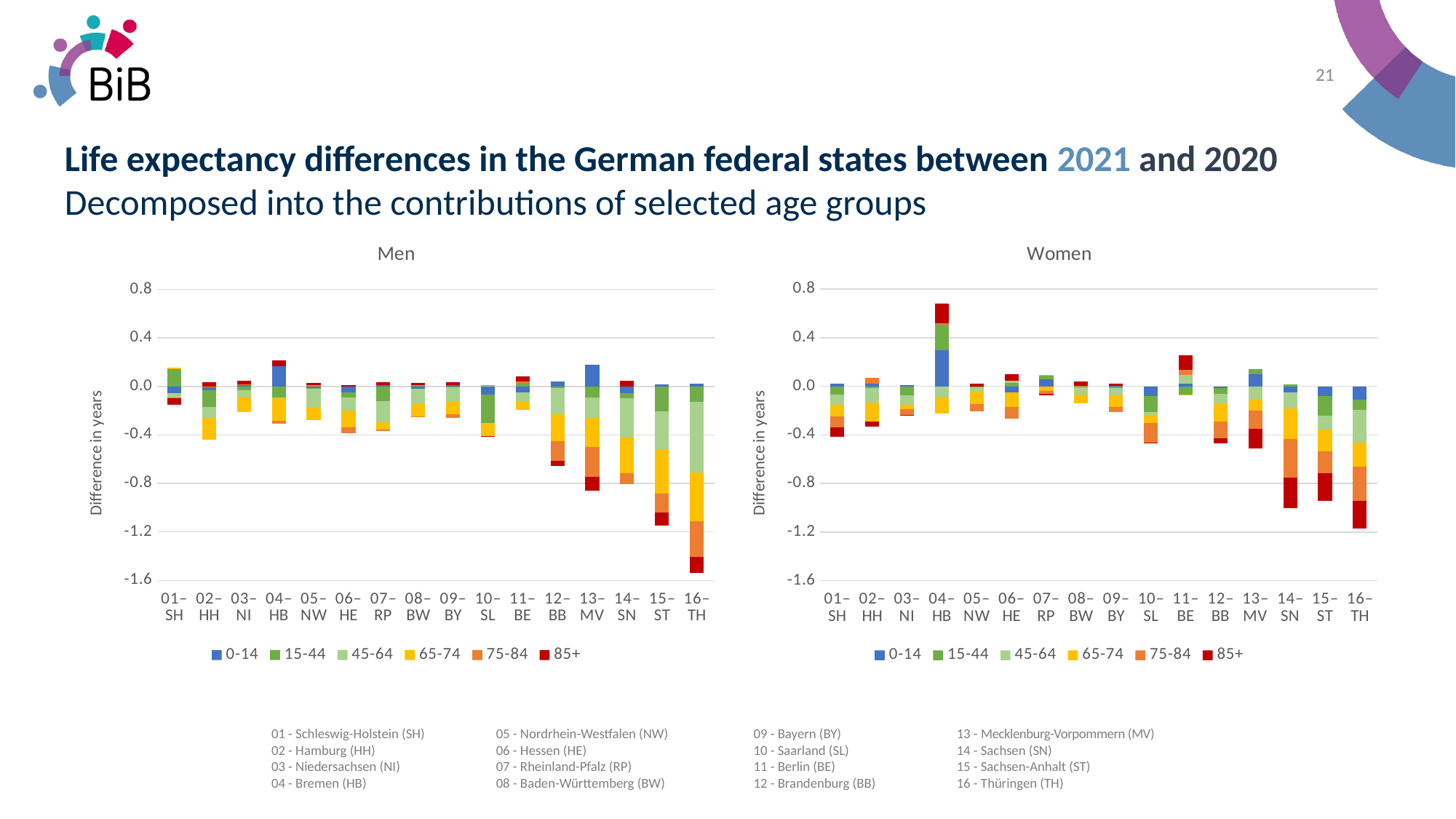

21
# Life expectancy differences in the German federal states between 2021 and 2020 Decomposed into the contributions of selected age groups

### Chart: Women

| Category | 0-14 | 15-44 | 45-64 | 65-74 | 75-84 | 85+ |
|---|---|---|---|---|---|---|
| 01–SH | 0.020466095071327534 | -0.06631112305869638 | -0.0868963511472175 | -0.0935359261855097 | -0.09113343756119012 | -0.0756144631128635 |
| 02–HH | 0.02279602389857166 | -0.011645595997435903 | -0.12060130591635239 | -0.1579420117859129 | 0.0471854486307066 | -0.039865148482398624 |
| 03–NI | 0.012630238655972882 | -0.07382373532342257 | -0.0764527464651579 | -0.0358938943547073 | -0.048124930639033905 | -0.000671183995187616 |
| 04–HB | 0.29757398912904154 | 0.2115790088840796 | -0.0931739940458553 | -0.1271362057143786 | 0.009064423645654102 | 0.1631292413582912 |
| 05–NW | -0.00454721371959718 | -0.003355422505336438 | -0.03374026929569141 | -0.1020510013807084 | -0.06091270742333424 | 0.020810043600029308 |
| 06–HE | -0.04763624881125844 | 0.026227081524190492 | 0.018156005696340575 | -0.12245763124394671 | -0.0939203236197627 | 0.055780329643980116 |
| 07–RP | 0.05960829761296789 | 0.0296233600394942 | 0.0056754113875143695 | -0.039728868810612994 | -0.0218295203703889 | -0.011218061568115447 |
| 08–BW | 0.0030510820962916753 | -0.00813085516312386 | -0.057562289254128984 | -0.0761300933105034 | 0.0017300747194255 | 0.037905272853478736 |
| 09–BY | 0.005211830837346541 | -0.013701245426886999 | -0.058211152439703526 | -0.1000486285788327 | -0.0398941512903903 | 0.016152915384090267 |
| 10–SL | -0.0789542714648663 | -0.13136383167279306 | -0.02369752024181792 | -0.064071192498858 | -0.1669946303437153 | -0.0017605031789641877 |
| 11–BE | 0.02129563859171671 | -0.0646602924781732 | 0.0738476869274506 | -0.0056400141252125995 | 0.03865320009170147 | 0.12472383642832334 |
| 12–BB | -0.01531239629868254 | -0.0490106698239714 | -0.0818908484443099 | -0.141838739062322 | -0.1396986153168882 | -0.041651294845955526 |
| 13–MV | 0.09946018443945095 | 0.04432205776252109 | -0.10403197123854821 | -0.0936413718665747 | -0.1526888151965693 | -0.1604049057135413 |
| 14–SN | -0.047032821956356954 | 0.015846213694089794 | -0.13363439772834337 | -0.24961205290553298 | -0.320190716061781 | -0.2500334123665052 |
| 15–ST | -0.07702605572900727 | -0.16412624099801573 | -0.11212019053665054 | -0.1842445659290633 | -0.1788153202629132 | -0.22425383101704485 |
| 16–TH | -0.10687065494089867 | -0.08679810737204016 | -0.2718611219843794 | -0.1984507861217181 | -0.276090033024488 | -0.2289406234974365 |

### Chart: Men

| Category | 0-14 | 15-44 | 45-64 | 65-74 | 75-84 | 85+ |
|---|---|---|---|---|---|---|
| 01–SH | -0.0525112261316991 | 0.1455964535861583 | -0.040371834735139986 | 0.009885949292772998 | -0.00477702206377728 | -0.054094926196626134 |
| 02–HH | -0.02975085852425964 | -0.13832827749904908 | -0.08888943899481208 | -0.1830363271715143 | 0.0008637476380784007 | 0.031521754396315764 |
| 03–NI | 0.012718578390987962 | -0.032320175298501445 | -0.04985742972773716 | -0.12864970068165632 | 0.004590317002858059 | 0.02882032563268664 |
| 04–HB | 0.16662438679458055 | -0.09150756043167269 | -0.003833264628589697 | -0.1872222415657916 | -0.025341381598735703 | 0.04582171493079561 |
| 05–NW | -0.012058919439674274 | -0.00911113016030644 | -0.15018078250550812 | -0.10796921782593921 | 0.00806499900702559 | 0.017993788945894058 |
| 06–HE | -0.046917676281950066 | -0.04327025454509939 | -0.10777132333968355 | -0.1422439020263795 | -0.044852338071450545 | 0.013184545202264534 |
| 07–RP | 0.012911345607051398 | -0.12073226991211791 | -0.1754041567884457 | -0.0586304766884993 | -0.01183830038319654 | 0.022562800509369676 |
| 08–BW | -0.021332503960756786 | 0.00986587764253958 | -0.1261507587109065 | -0.0993568697432039 | -0.00388046469959139 | 0.018160749670705866 |
| 09–BY | 0.011181855060492308 | -0.004570135340266334 | -0.12349330151962339 | -0.0988874515682099 | -0.0340599275813958 | 0.025015476470244418 |
| 10–SL | -0.06432415473825878 | -0.23786463235416733 | 0.006605110974262984 | -0.10412739377859019 | 0.0016659931924181198 | -0.011832786899049104 |
| 11–BE | -0.05166818699669313 | 0.026099642906174787 | -0.07273361774782214 | -0.0658873648338343 | 0.01778709369348518 | 0.04187268470677457 |
| 12–BB | 0.0405823707592602 | -0.013861611103706609 | -0.2154956188644519 | -0.22290729029752088 | -0.160921995960763 | -0.04432883610671469 |
| 13–MV | 0.178009895012146 | -0.09276836199685329 | -0.1682770473640716 | -0.24008293371366568 | -0.2456580747791012 | -0.1119524620859807 |
| 14–SN | -0.0524457169863908 | -0.04479333935874055 | -0.3234403298672105 | -0.297354979756491 | -0.0883234125639234 | 0.04905882440533558 |
| 15–ST | 0.01881880073715797 | -0.2042289846788136 | -0.315304468993176 | -0.365639702576097 | -0.1565637247500149 | -0.10747758933840862 |
| 16–TH | 0.0213313615243181 | -0.1293984975406133 | -0.578043848217354 | -0.40226647112314795 | -0.29898738083020504 | -0.1308490172279164 |
01 - Schleswig-Holstein (SH) 	05 - Nordrhein-Westfalen (NW)	09 - Bayern (BY)	13 - Mecklenburg-Vorpommern (MV)
02 - Hamburg (HH)	06 - Hessen (HE)	10 - Saarland (SL) 	14 - Sachsen (SN)
03 - Niedersachsen (NI)	07 - Rheinland-Pfalz (RP) 	11 - Berlin (BE) 	15 - Sachsen-Anhalt (ST)
04 - Bremen (HB)	08 - Baden-Württemberg (BW)	12 - Brandenburg (BB) 	16 - Thüringen (TH)